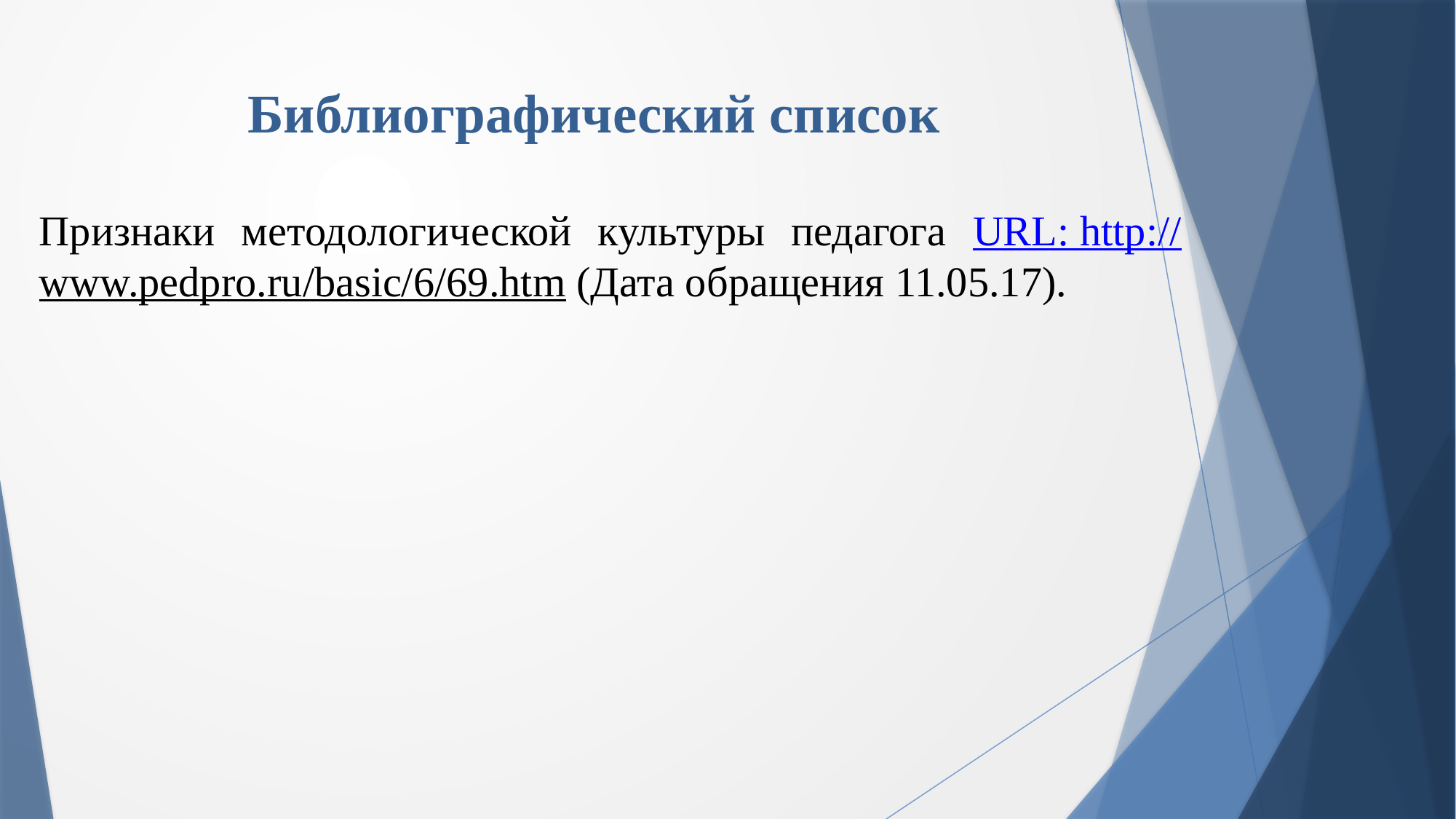

# Библиографический список
Признаки методологической культуры педагога URL: http://www.pedpro.ru/basic/6/69.htm (Дата обращения 11.05.17).